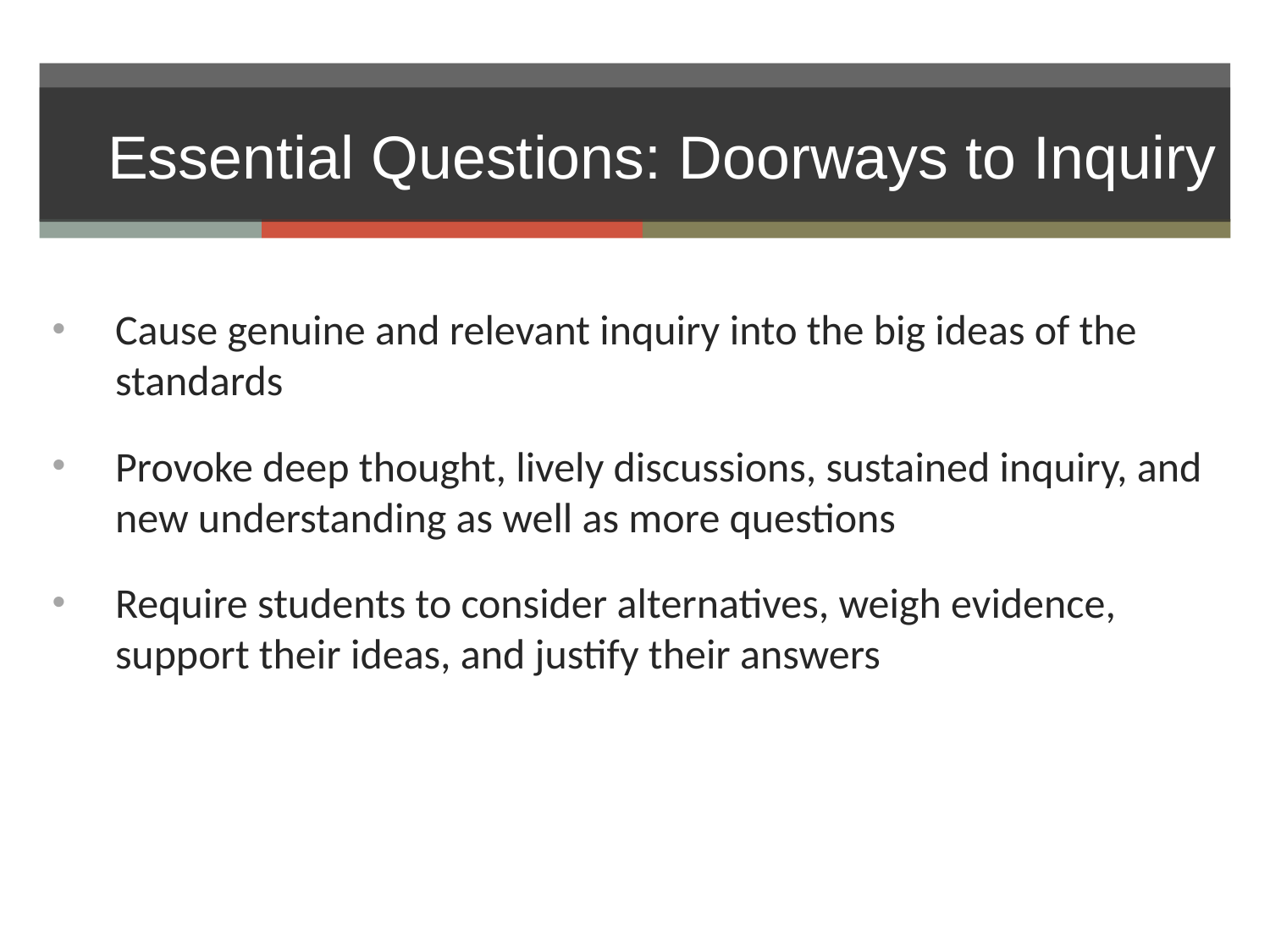

# Essential Questions: Doorways to Inquiry
Cause genuine and relevant inquiry into the big ideas of the standards
Provoke deep thought, lively discussions, sustained inquiry, and new understanding as well as more questions
Require students to consider alternatives, weigh evidence, support their ideas, and justify their answers